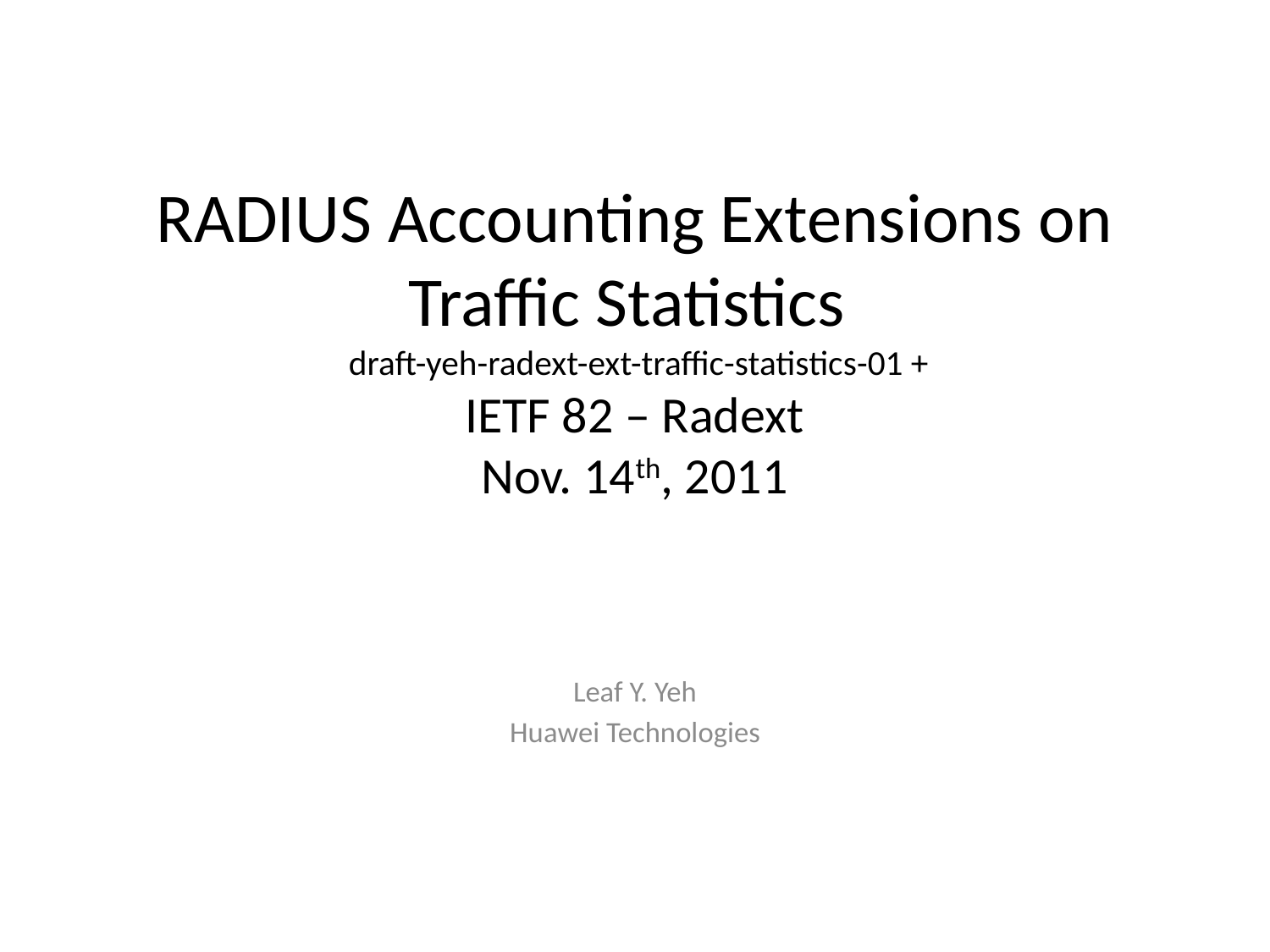

# RADIUS Accounting Extensions on Traffic Statistics draft-yeh-radext-ext-traffic-statistics-01 + IETF 82 – Radext Nov. 14th, 2011
Leaf Y. Yeh
Huawei Technologies